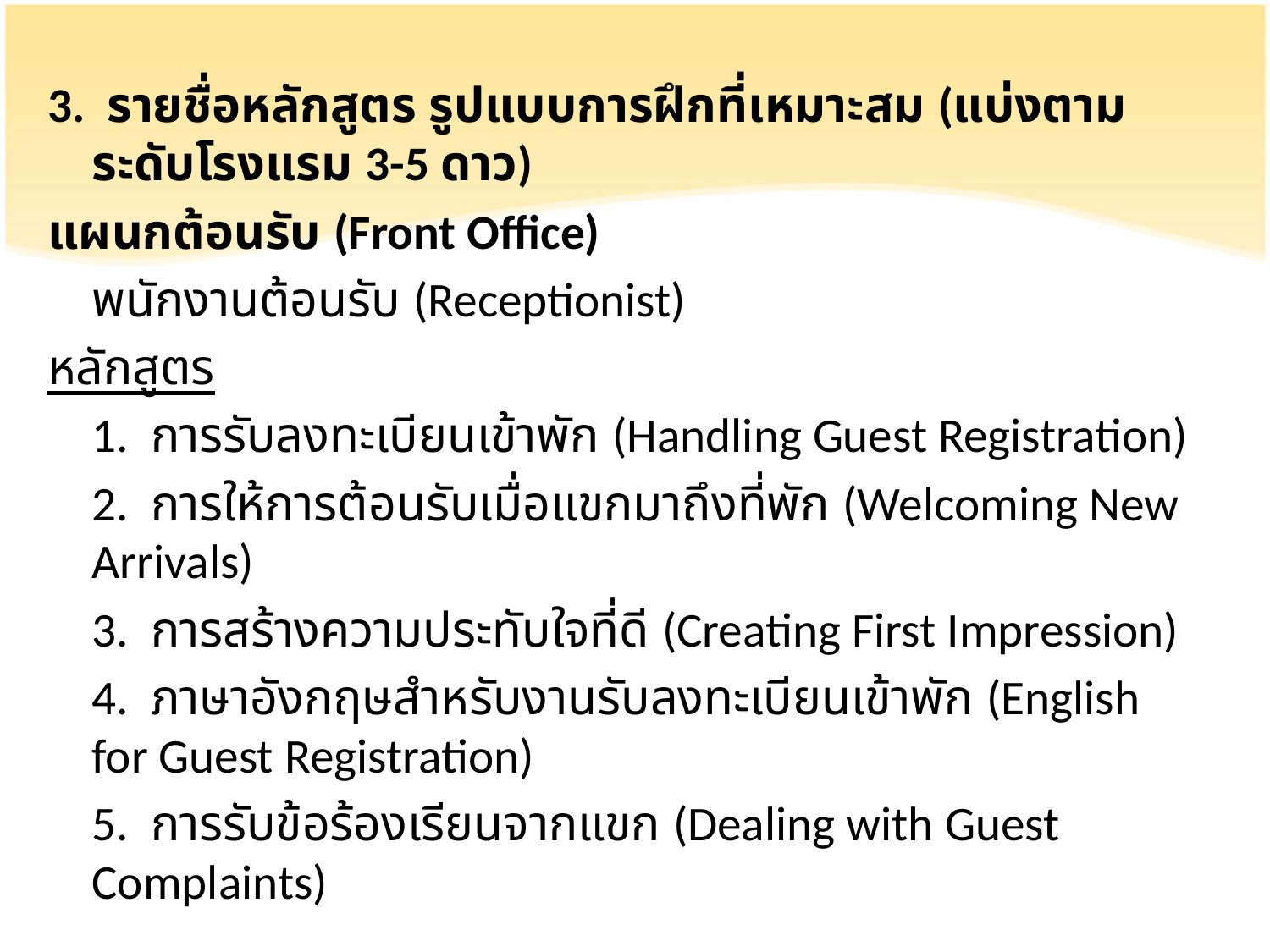

3.  รายชื่อหลักสูตร รูปแบบการฝึกที่เหมาะสม (แบ่งตามระดับโรงแรม 3-5 ดาว)
แผนกต้อนรับ (Front Office)
	พนักงานต้อนรับ (Receptionist)
หลักสูตร
	1.  การรับลงทะเบียนเข้าพัก (Handling Guest Registration)
	2.  การให้การต้อนรับเมื่อแขกมาถึงที่พัก (Welcoming New Arrivals)
	3.  การสร้างความประทับใจที่ดี (Creating First Impression)
	4.  ภาษาอังกฤษสำหรับงานรับลงทะเบียนเข้าพัก (English for Guest Registration)
	5.  การรับข้อร้องเรียนจากแขก (Dealing with Guest Complaints)